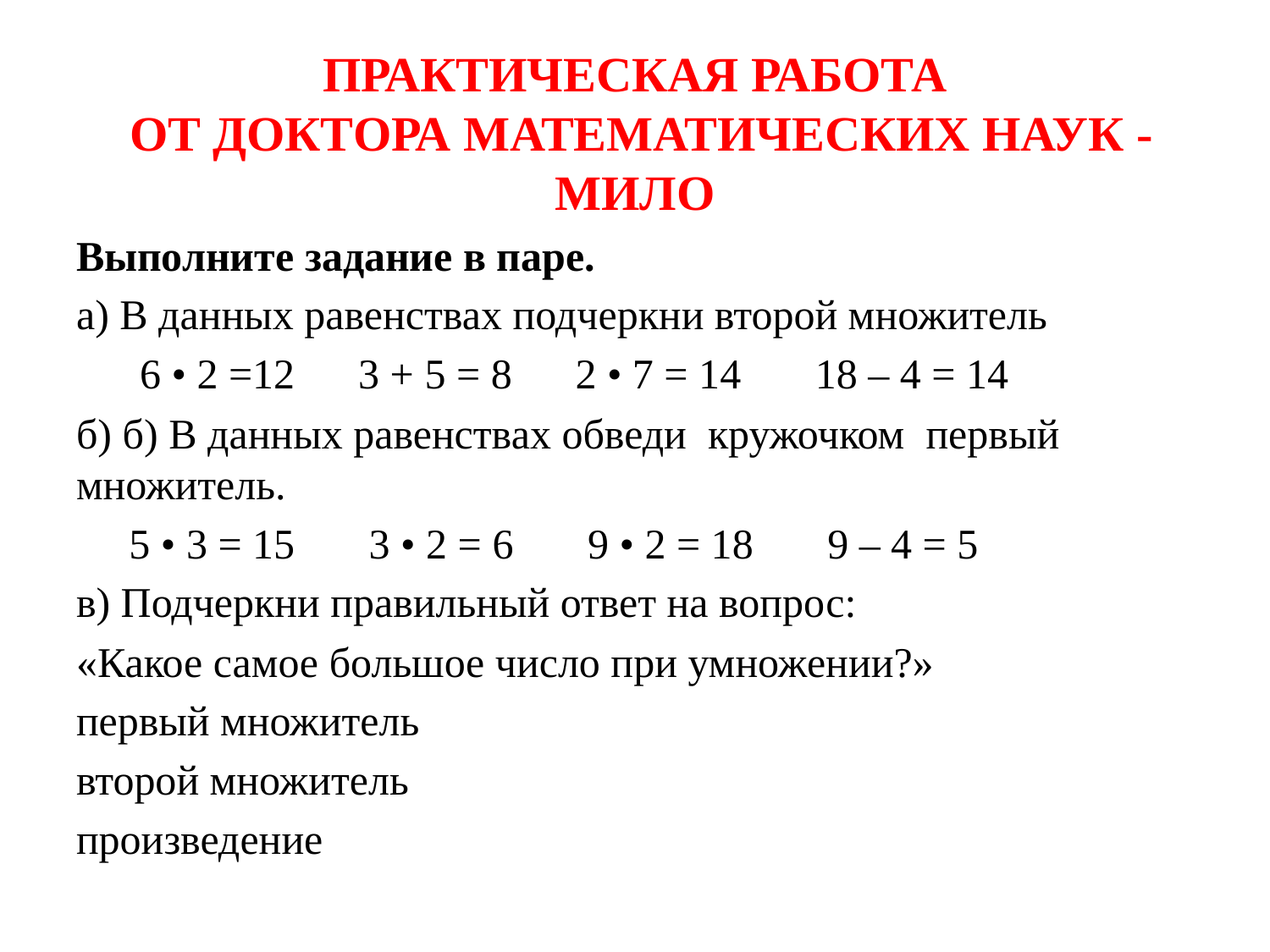

ПРАКТИЧЕСКАЯ РАБОТА
 ОТ ДОКТОРА МАТЕМАТИЧЕСКИХ НАУК - МИЛО
Выполните задание в паре.
а) В данных равенствах подчеркни второй множитель
      6 • 2 =12      3 + 5 = 8      2 • 7 = 14       18 – 4 = 14
б) б) В данных равенствах обведи  кружочком  первый множитель.
     5 • 3 = 15       3 • 2 = 6       9 • 2 = 18       9 – 4 = 5
в) Подчеркни правильный ответ на вопрос:
«Какое самое большое число при умножении?»
первый множитель
второй множитель
произведение